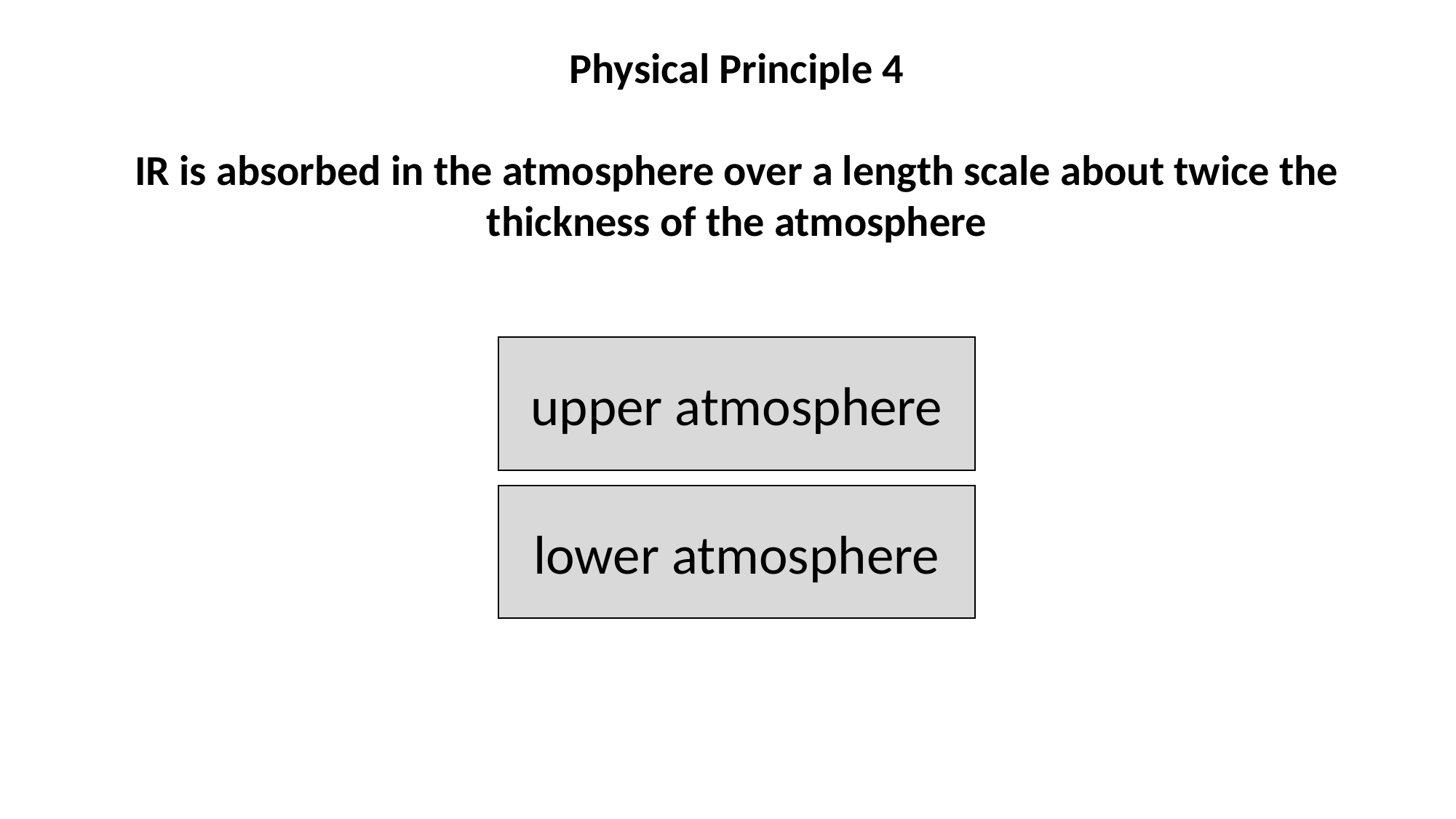

Physical Principle 4

IR is absorbed in the atmosphere over a length scale about twice the thickness of the atmosphere

upper atmosphere
lower atmosphere